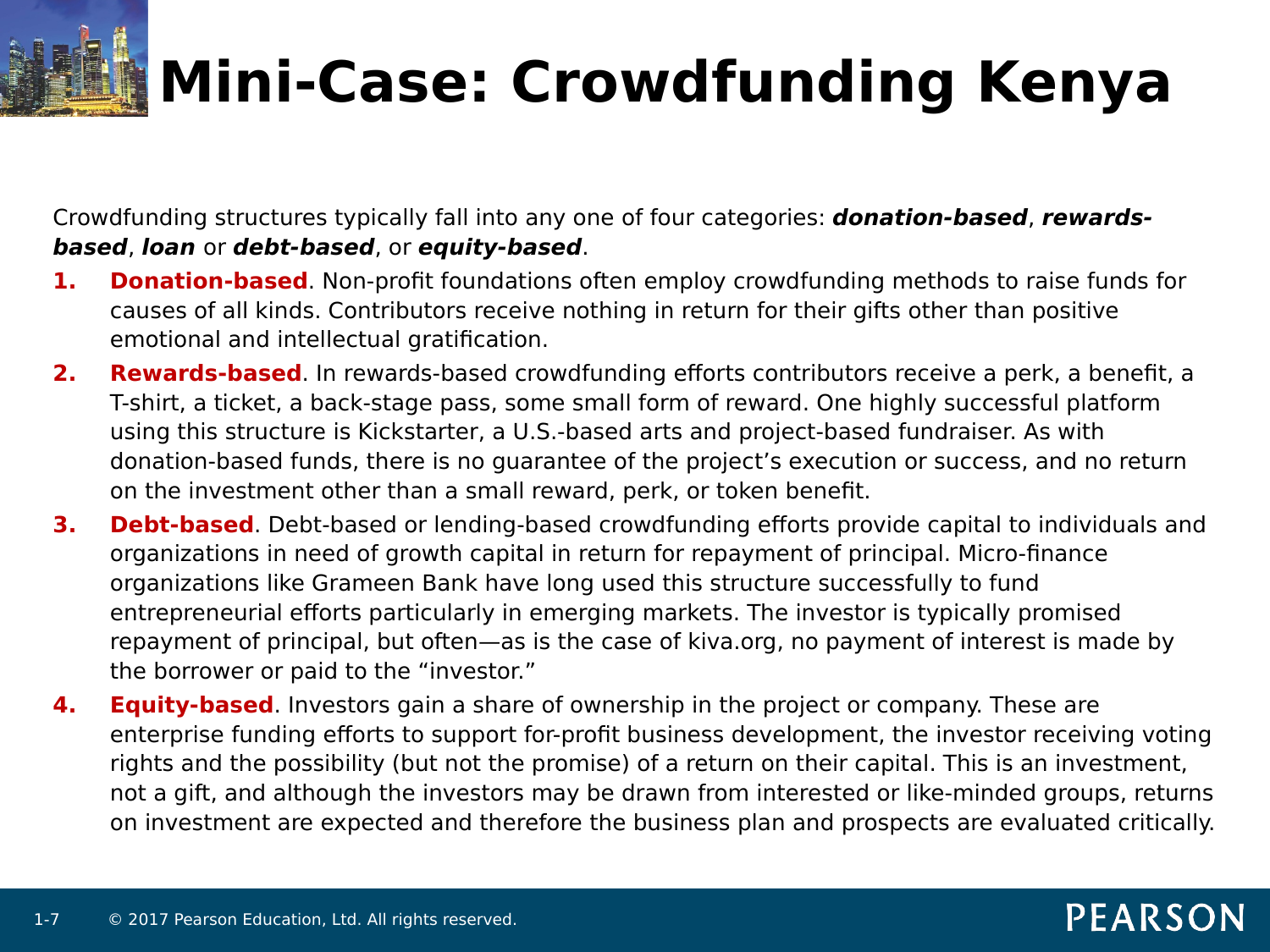

# Mini-Case: Crowdfunding Kenya
Crowdfunding structures typically fall into any one of four categories: donation-based, rewards-based, loan or debt-based, or equity-based.
Donation-based. Non-profit foundations often employ crowdfunding methods to raise funds for causes of all kinds. Contributors receive nothing in return for their gifts other than positive emotional and intellectual gratification.
Rewards-based. In rewards-based crowdfunding efforts contributors receive a perk, a benefit, a T-shirt, a ticket, a back-stage pass, some small form of reward. One highly successful platform using this structure is Kickstarter, a U.S.-based arts and project-based fundraiser. As with donation-based funds, there is no guarantee of the project’s execution or success, and no return on the investment other than a small reward, perk, or token benefit.
Debt-based. Debt-based or lending-based crowdfunding efforts provide capital to individuals and organizations in need of growth capital in return for repayment of principal. Micro-finance organizations like Grameen Bank have long used this structure successfully to fund entrepreneurial efforts particularly in emerging markets. The investor is typically promised repayment of principal, but often—as is the case of kiva.org, no payment of interest is made by the borrower or paid to the “investor.”
Equity-based. Investors gain a share of ownership in the project or company. These are enterprise funding efforts to support for-profit business development, the investor receiving voting rights and the possibility (but not the promise) of a return on their capital. This is an investment, not a gift, and although the investors may be drawn from interested or like-minded groups, returns on investment are expected and therefore the business plan and prospects are evaluated critically.